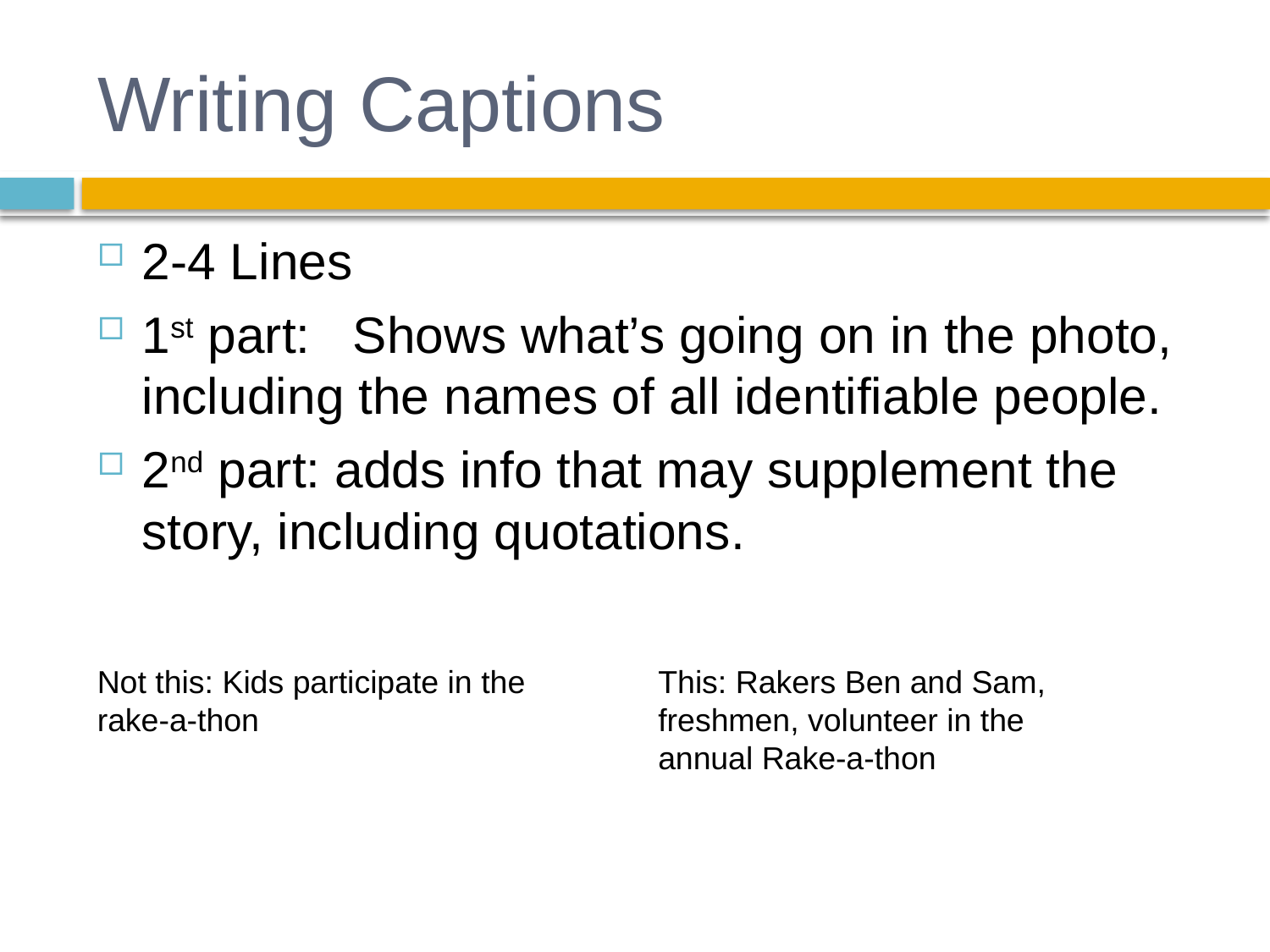

# Writing Captions
2-4 Lines
1st part:   Shows what’s going on in the photo, including the names of all identifiable people.
2nd part: adds info that may supplement the story, including quotations.
Not this: Kids participate in the rake-a-thon
This: Rakers Ben and Sam, freshmen, volunteer in the annual Rake-a-thon